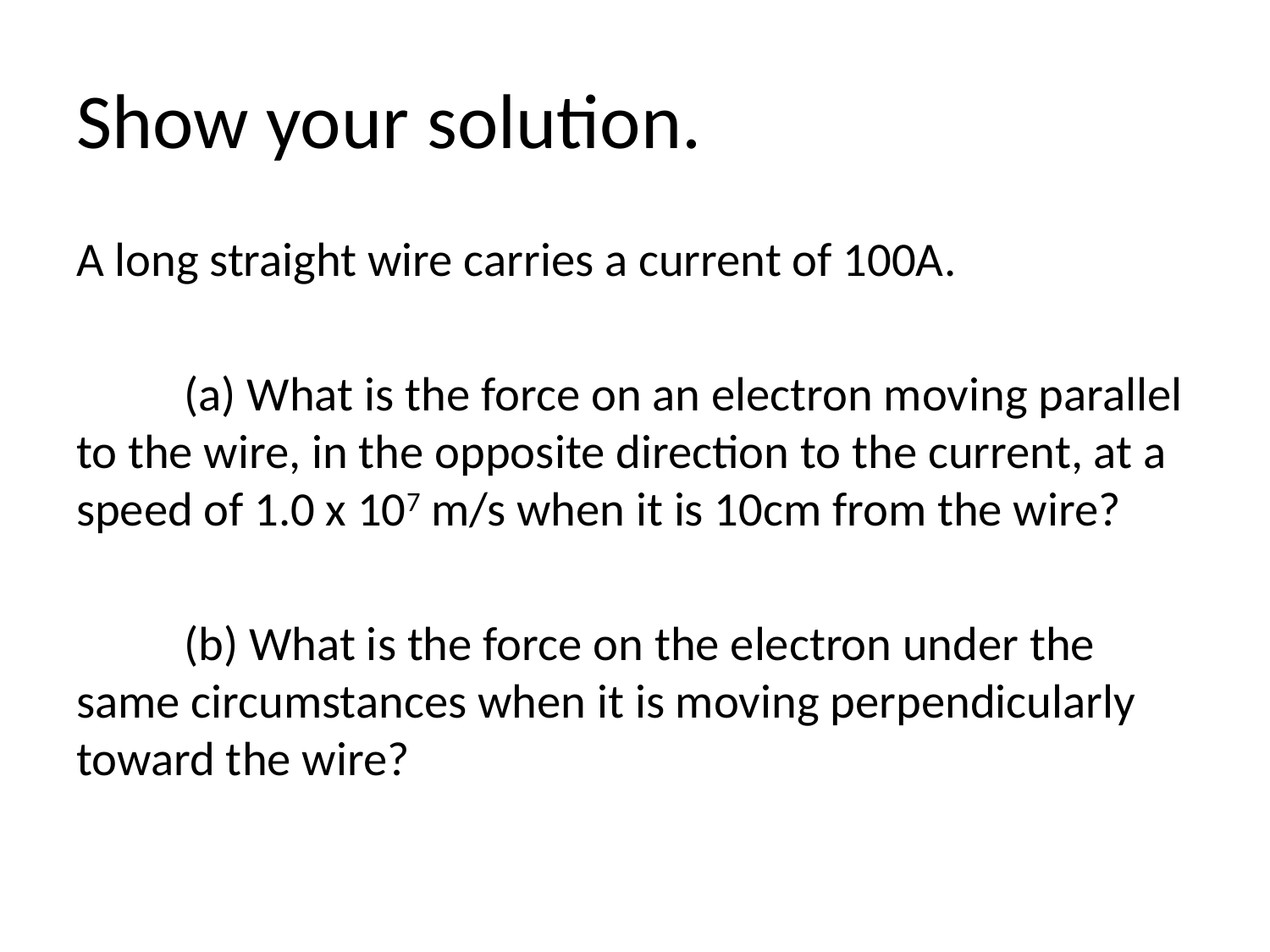

# Show your solution.
A long straight wire carries a current of 100A.

	(a) What is the force on an electron moving parallel to the wire, in the opposite direction to the current, at a speed of 1.0 x 107 m/s when it is 10cm from the wire?

	(b) What is the force on the electron under the same circumstances when it is moving perpendicularly toward the wire?